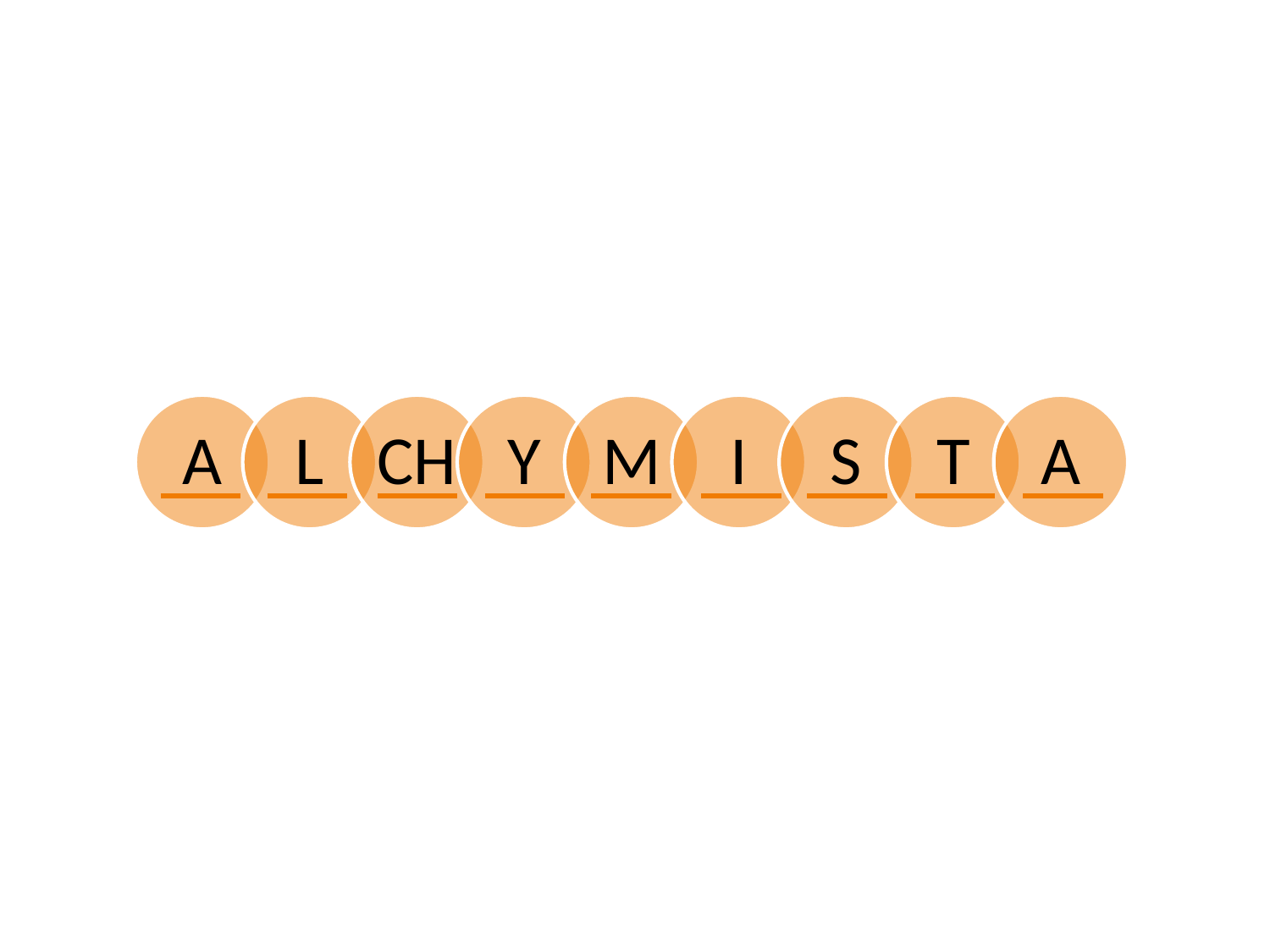

A
L
CH
Y
M
I
S
T
A